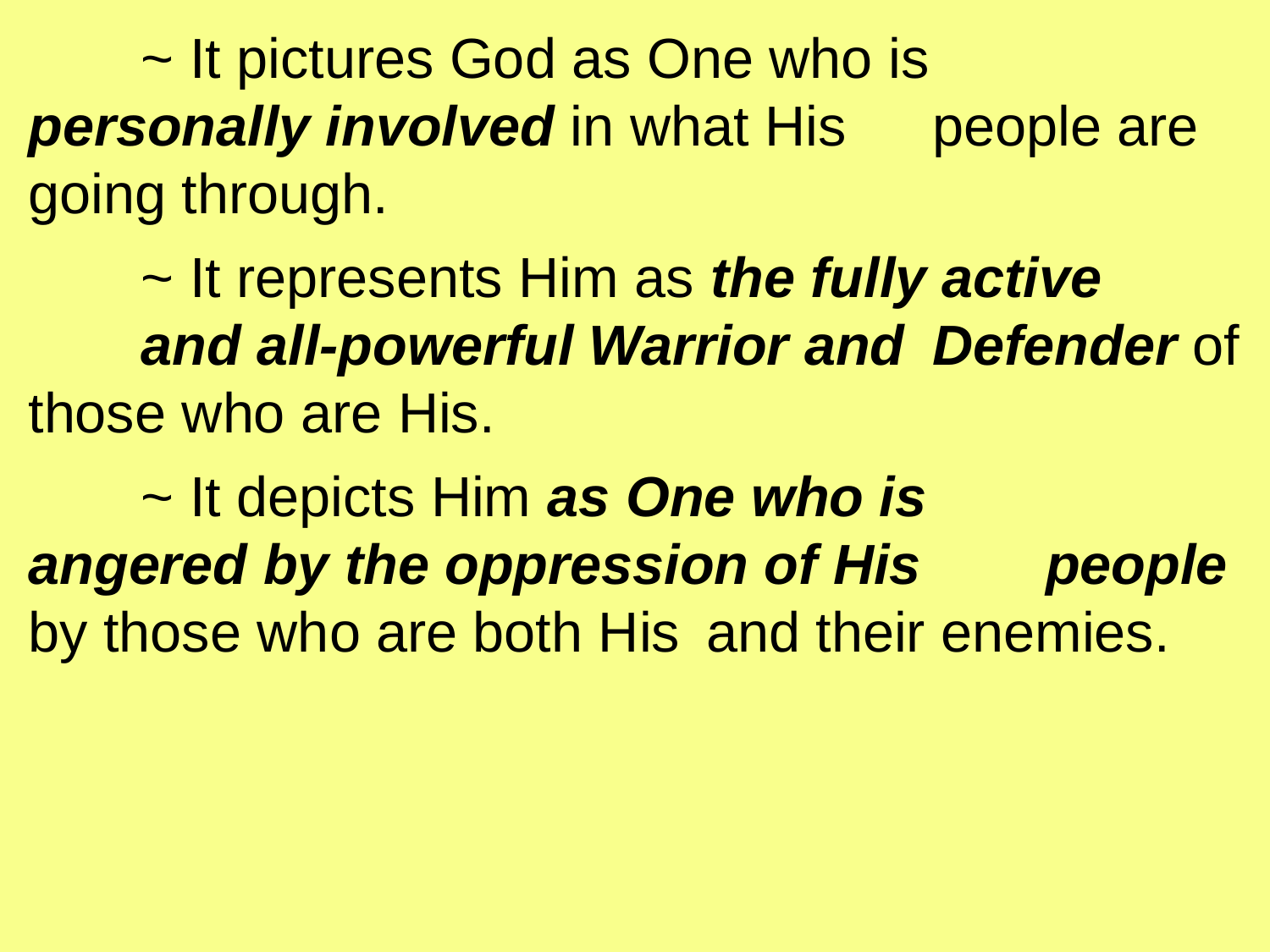

~ It pictures God as One who is 							personally involved in what His 						people are going through.
		~ It represents Him as the fully active 					and all-powerful Warrior and 							Defender of those who are His.
		~ It depicts Him as One who is 							angered by the oppression of His 					people by those who are both His 						and their enemies.